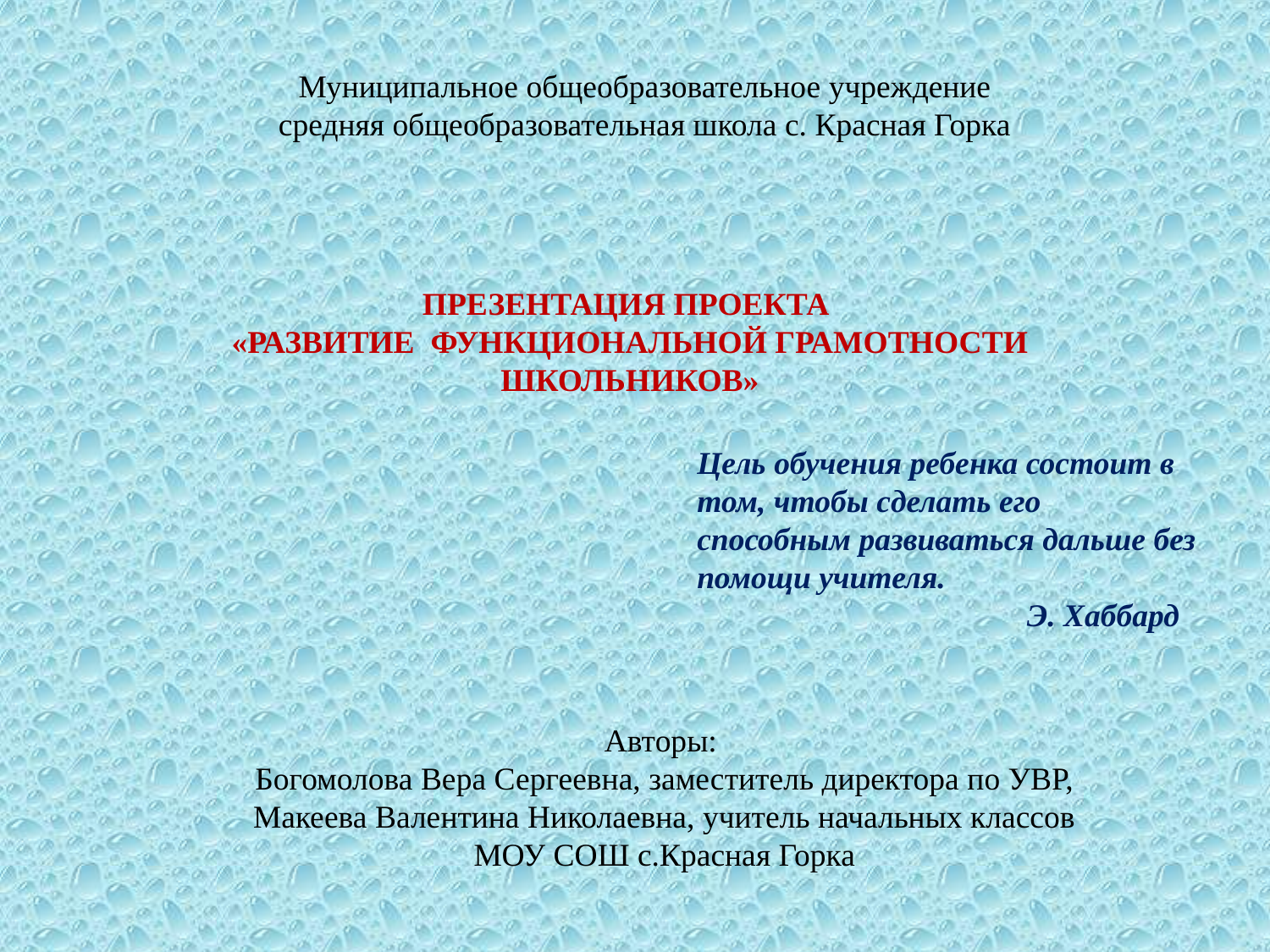

Муниципальное общеобразовательное учреждение
 средняя общеобразовательная школа с. Красная Горка

ПРЕЗЕНТАЦИЯ ПРОЕКТА
«РАЗВИТИЕ  ФУНКЦИОНАЛЬНОЙ ГРАМОТНОСТИ ШКОЛЬНИКОВ»

Цель обучения ребенка состоит в том, чтобы сделать его способным развиваться дальше без помощи учителя.
                                         Э. Хаббард

Авторы:
Богомолова Вера Сергеевна, заместитель директора по УВР, Макеева Валентина Николаевна, учитель начальных классов МОУ СОШ с.Красная Горка